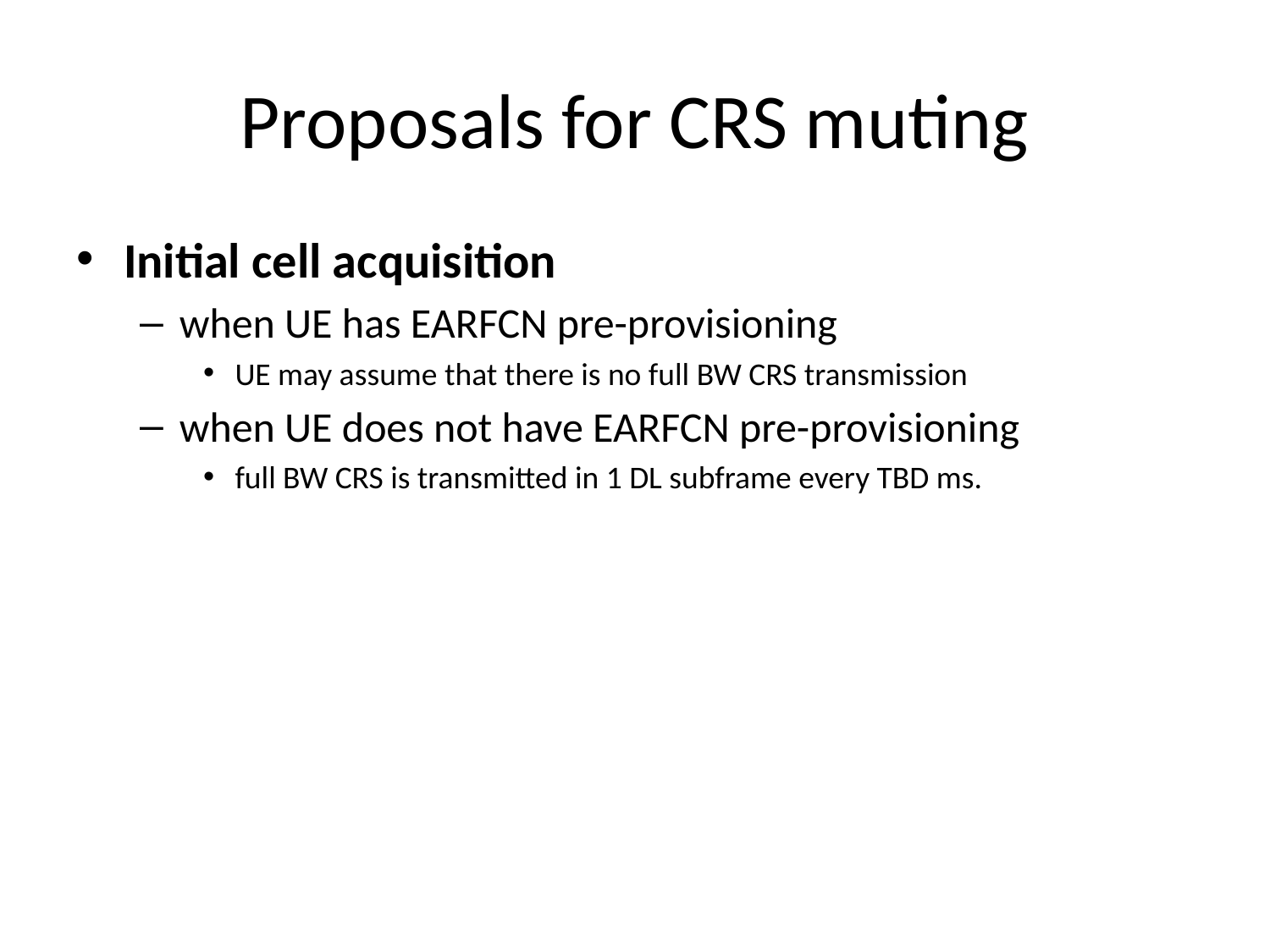

# Proposals for CRS muting
Initial cell acquisition
when UE has EARFCN pre-provisioning
UE may assume that there is no full BW CRS transmission
when UE does not have EARFCN pre-provisioning
full BW CRS is transmitted in 1 DL subframe every TBD ms.